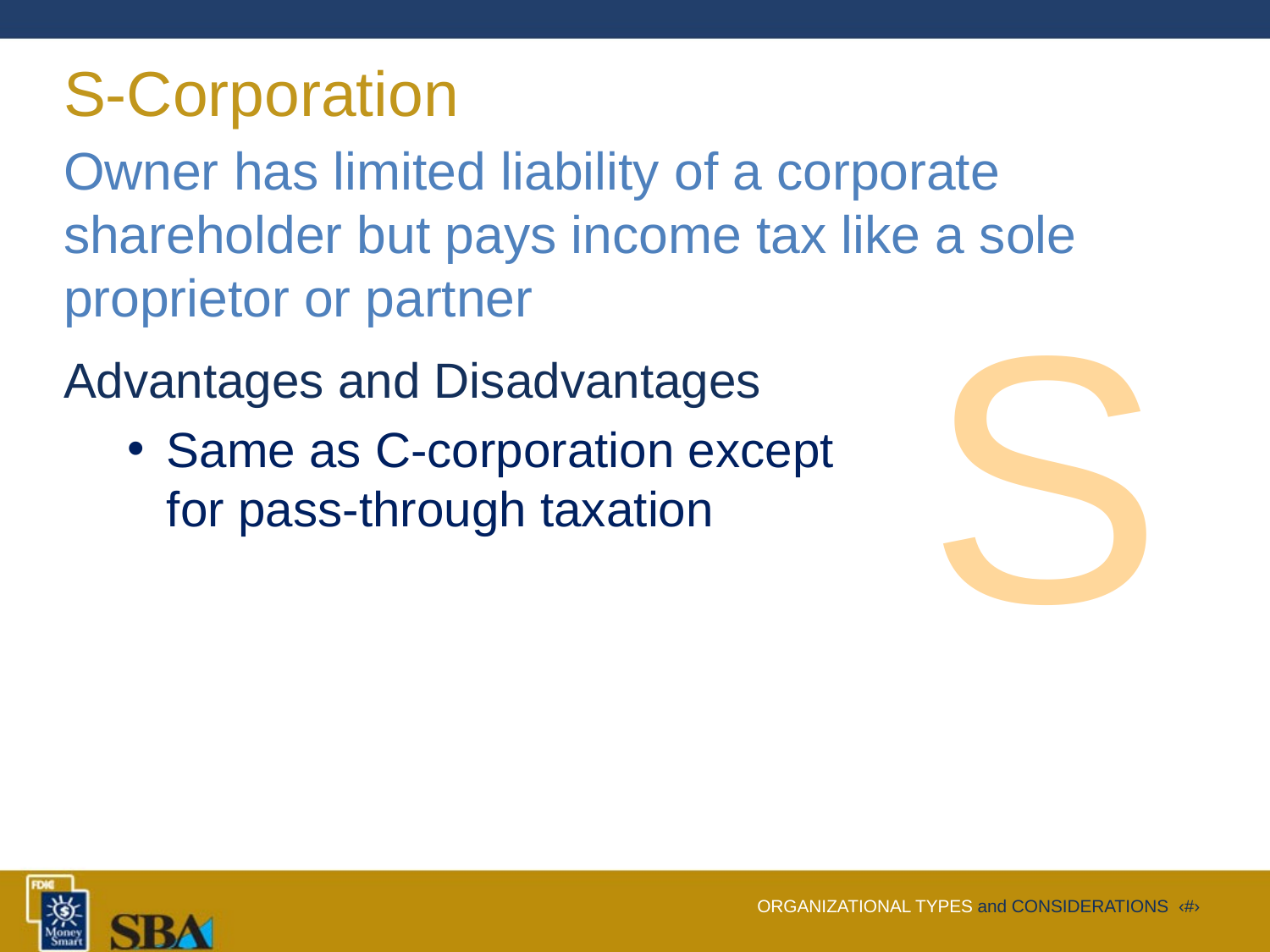

# S-Corporation
Owner has limited liability of a corporate shareholder but pays income tax like a sole proprietor or partner
Advantages and Disadvantages
Same as C-corporation except
for pass-through taxation
S